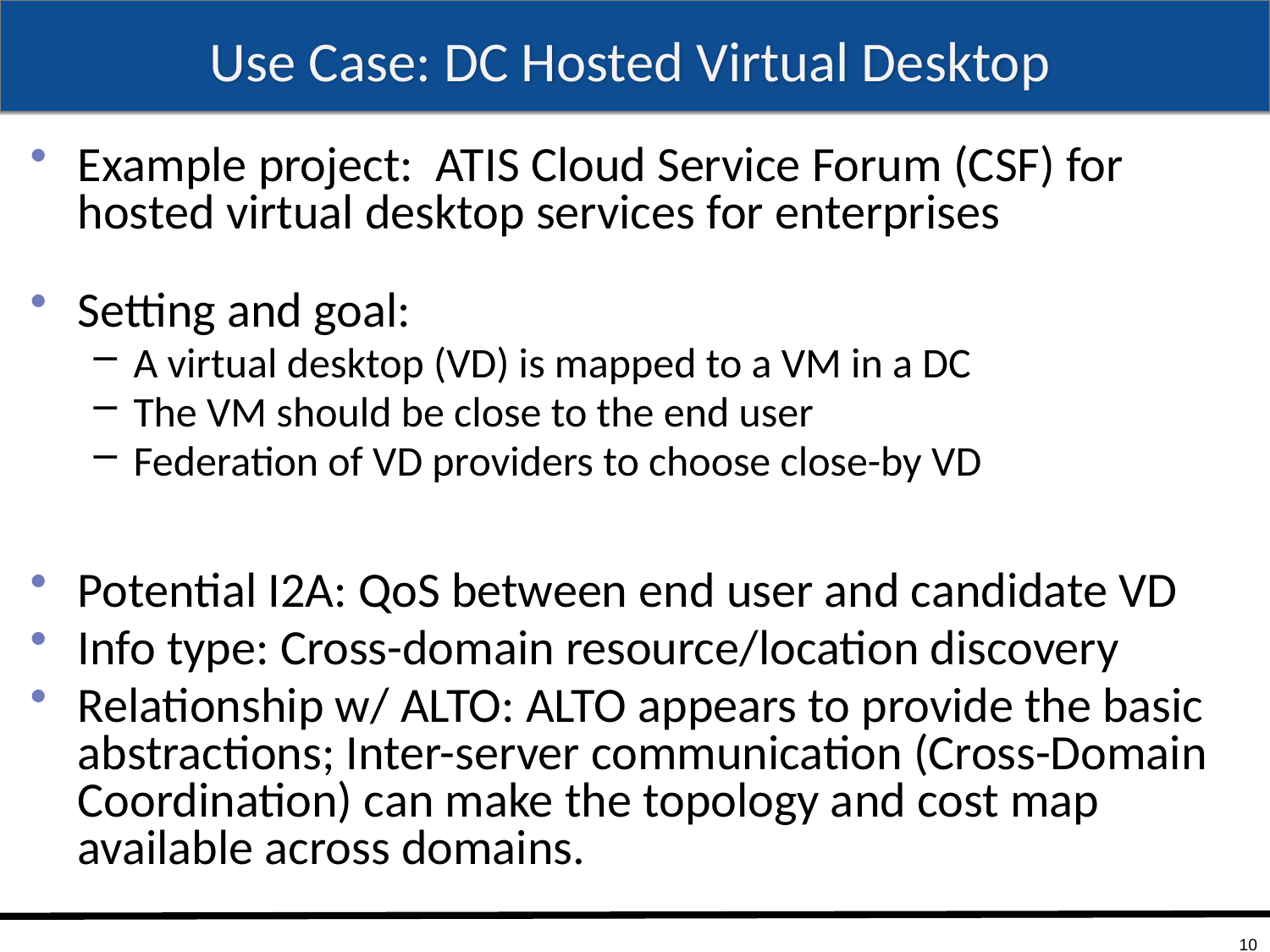

# Use Case: DC Hosted Virtual Desktop
Example project:  ATIS Cloud Service Forum (CSF) for hosted virtual desktop services for enterprises

Setting and goal:
A virtual desktop (VD) is mapped to a VM in a DC
The VM should be close to the end user
Federation of VD providers to choose close-by VD

Potential I2A: QoS between end user and candidate VD
Info type: Cross-domain resource/location discovery
Relationship w/ ALTO: ALTO appears to provide the basic abstractions; Inter-server communication (Cross-Domain Coordination) can make the topology and cost map available across domains.
10